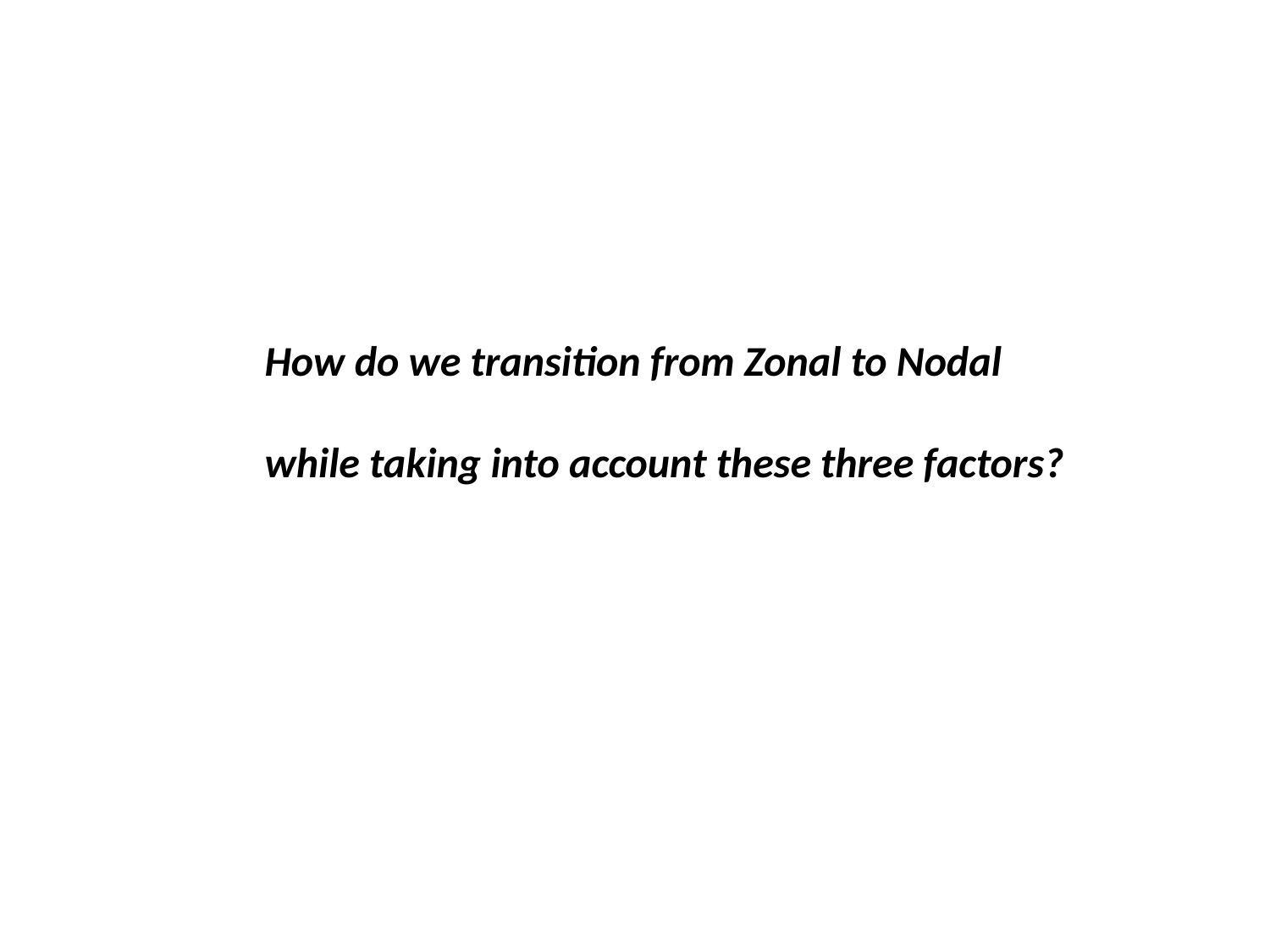

How do we transition from Zonal to Nodal

while taking into account these three factors?